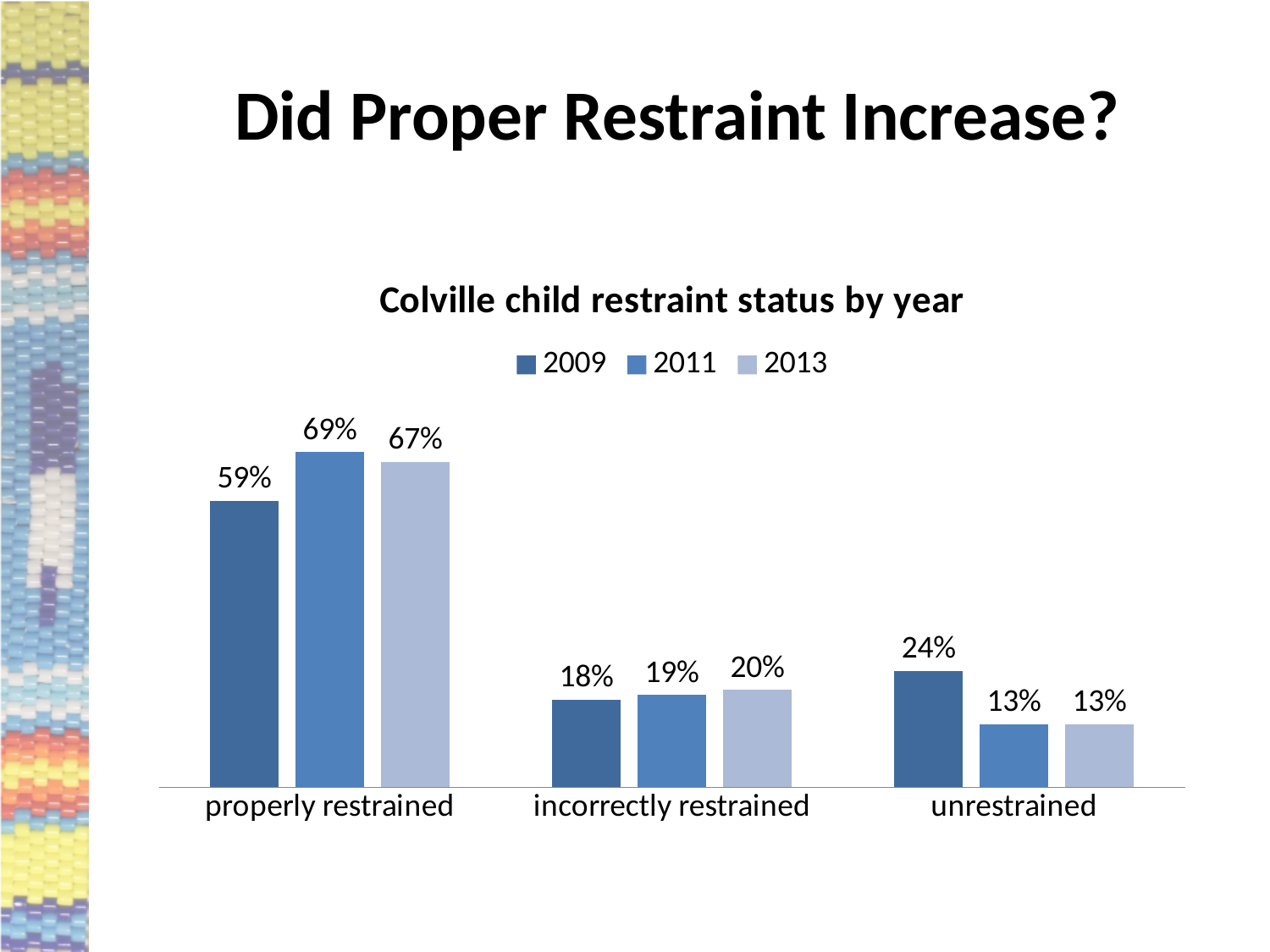

# Did Proper Restraint Increase?

### Chart: Colville child restraint status by year

| Category | 2009 | 2011 | 2013 |
|---|---|---|---|
| properly restrained | 0.59 | 0.6900000000000004 | 0.6700000000000007 |
| incorrectly restrained | 0.1800000000000001 | 0.19 | 0.2 |
| unrestrained | 0.2400000000000001 | 0.13 | 0.13 |